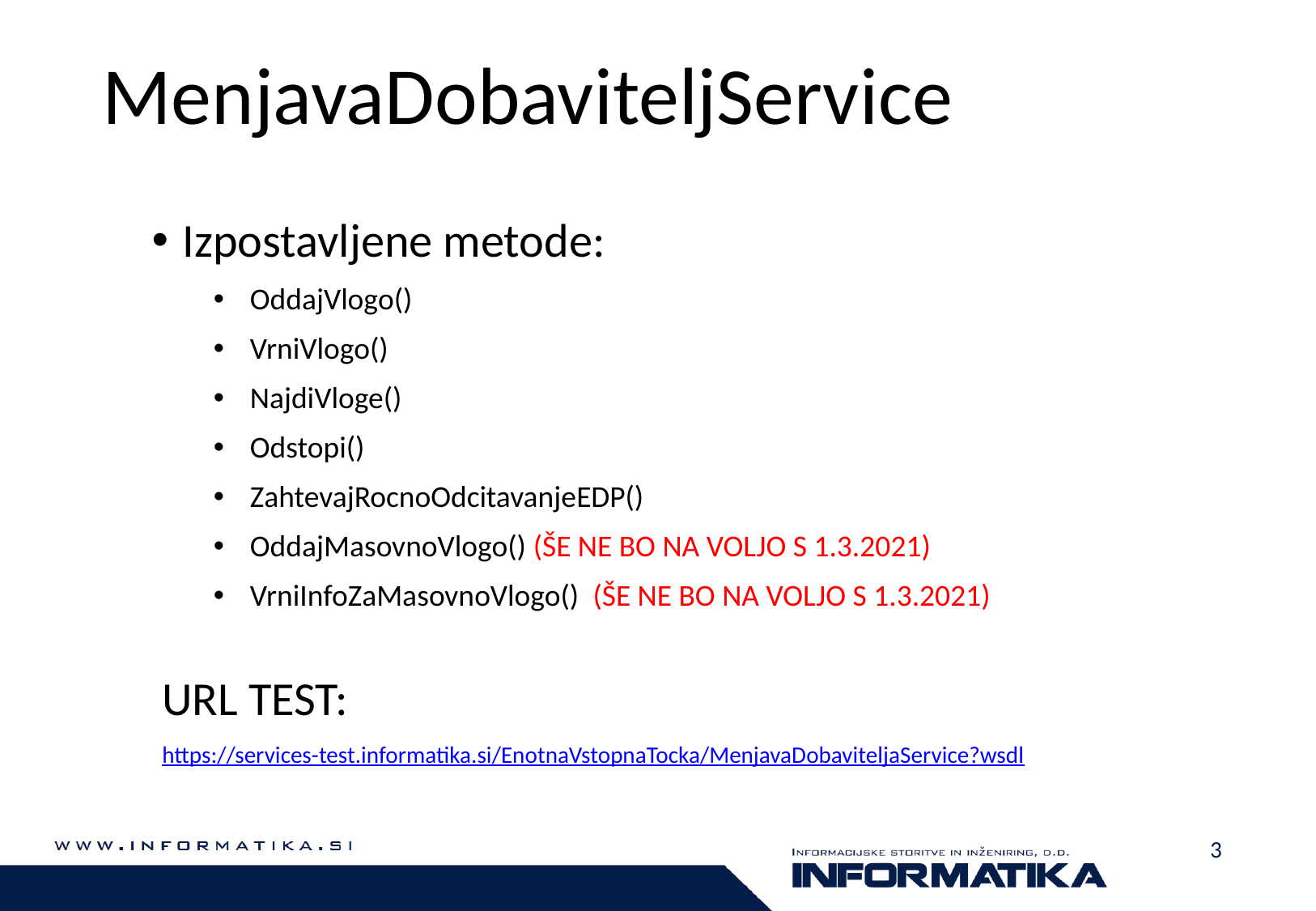

# MenjavaDobaviteljService
Izpostavljene metode:
OddajVlogo()
VrniVlogo()
NajdiVloge()
Odstopi()
ZahtevajRocnoOdcitavanjeEDP()
OddajMasovnoVlogo() (ŠE NE BO NA VOLJO S 1.3.2021)
VrniInfoZaMasovnoVlogo()  (ŠE NE BO NA VOLJO S 1.3.2021)

URL TEST:
https://services-test.informatika.si/EnotnaVstopnaTocka/MenjavaDobaviteljaService?wsdl